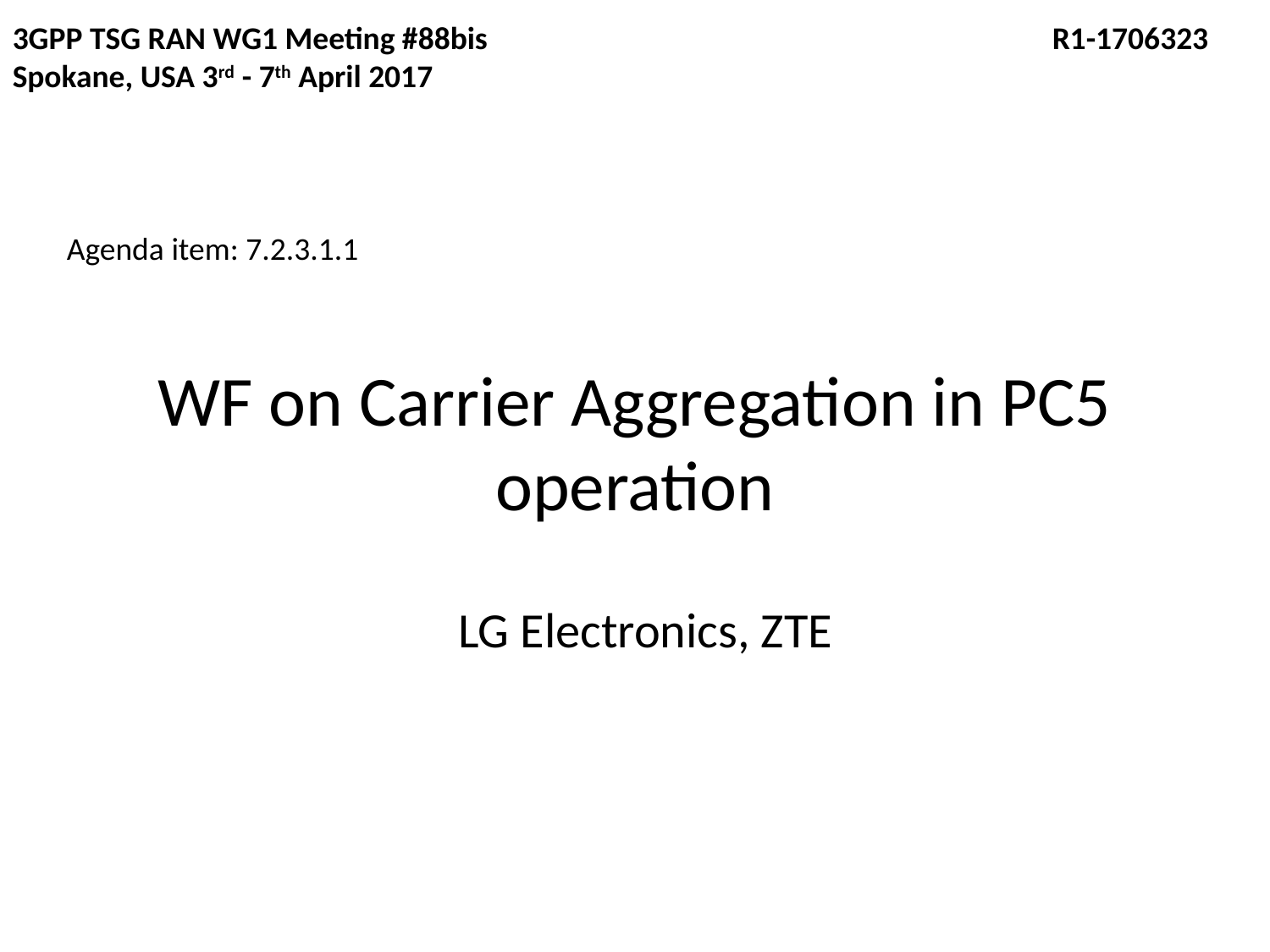

3GPP TSG RAN WG1 Meeting #88bis				                     R1-1706323
Spokane, USA 3rd - 7th April 2017
Agenda item: 7.2.3.1.1
# WF on Carrier Aggregation in PC5 operation
LG Electronics, ZTE